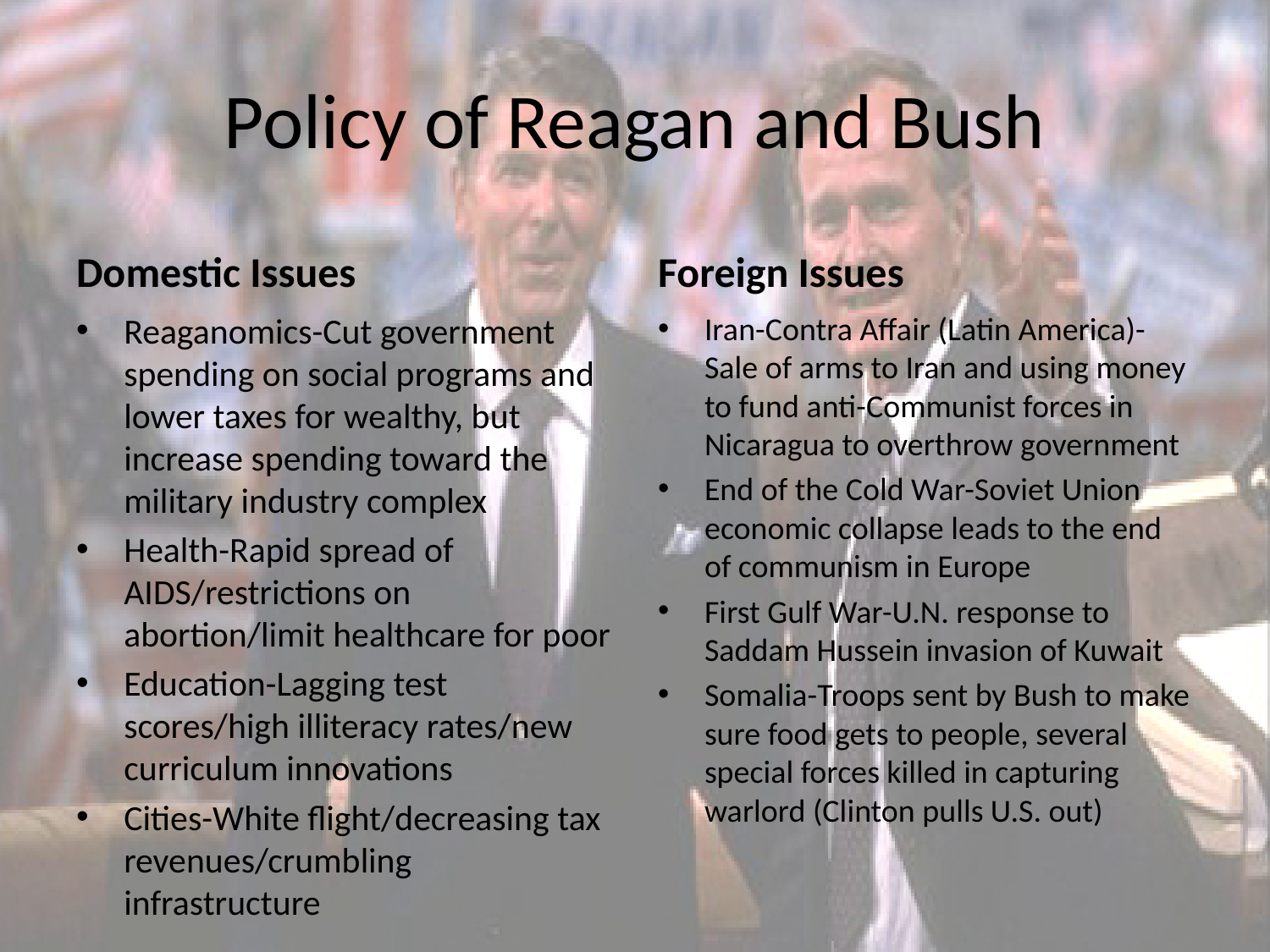

# Policy of Reagan and Bush
Domestic Issues
Foreign Issues
Reaganomics-Cut government spending on social programs and lower taxes for wealthy, but increase spending toward the military industry complex
Health-Rapid spread of AIDS/restrictions on abortion/limit healthcare for poor
Education-Lagging test scores/high illiteracy rates/new curriculum innovations
Cities-White flight/decreasing tax revenues/crumbling infrastructure
Iran-Contra Affair (Latin America)-Sale of arms to Iran and using money to fund anti-Communist forces in Nicaragua to overthrow government
End of the Cold War-Soviet Union economic collapse leads to the end of communism in Europe
First Gulf War-U.N. response to Saddam Hussein invasion of Kuwait
Somalia-Troops sent by Bush to make sure food gets to people, several special forces killed in capturing warlord (Clinton pulls U.S. out)